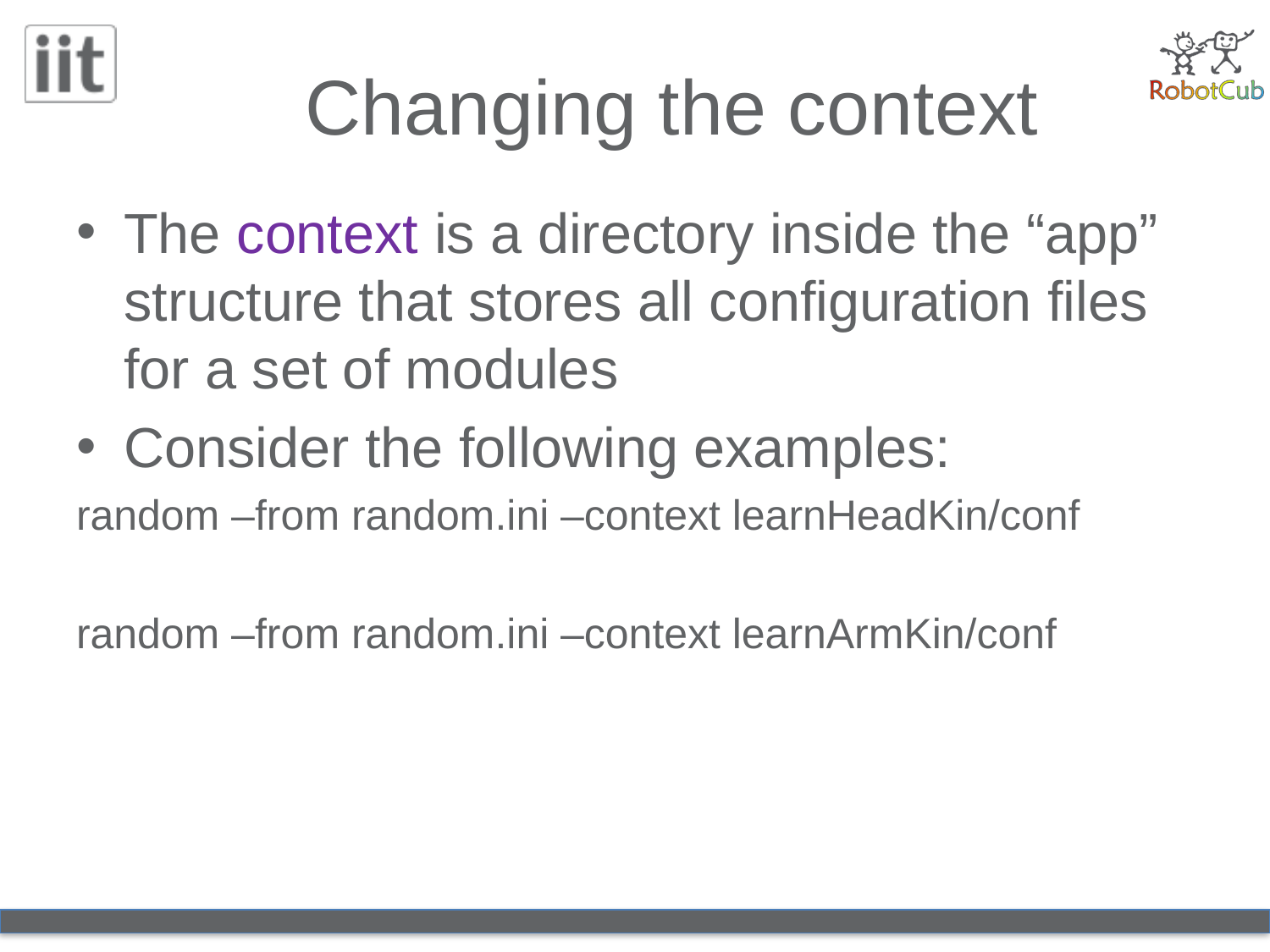

# Changing the context
The context is a directory inside the “app” structure that stores all configuration files for a set of modules
Consider the following examples:
random –from random.ini –context learnHeadKin/conf

random –from random.ini –context learnArmKin/conf